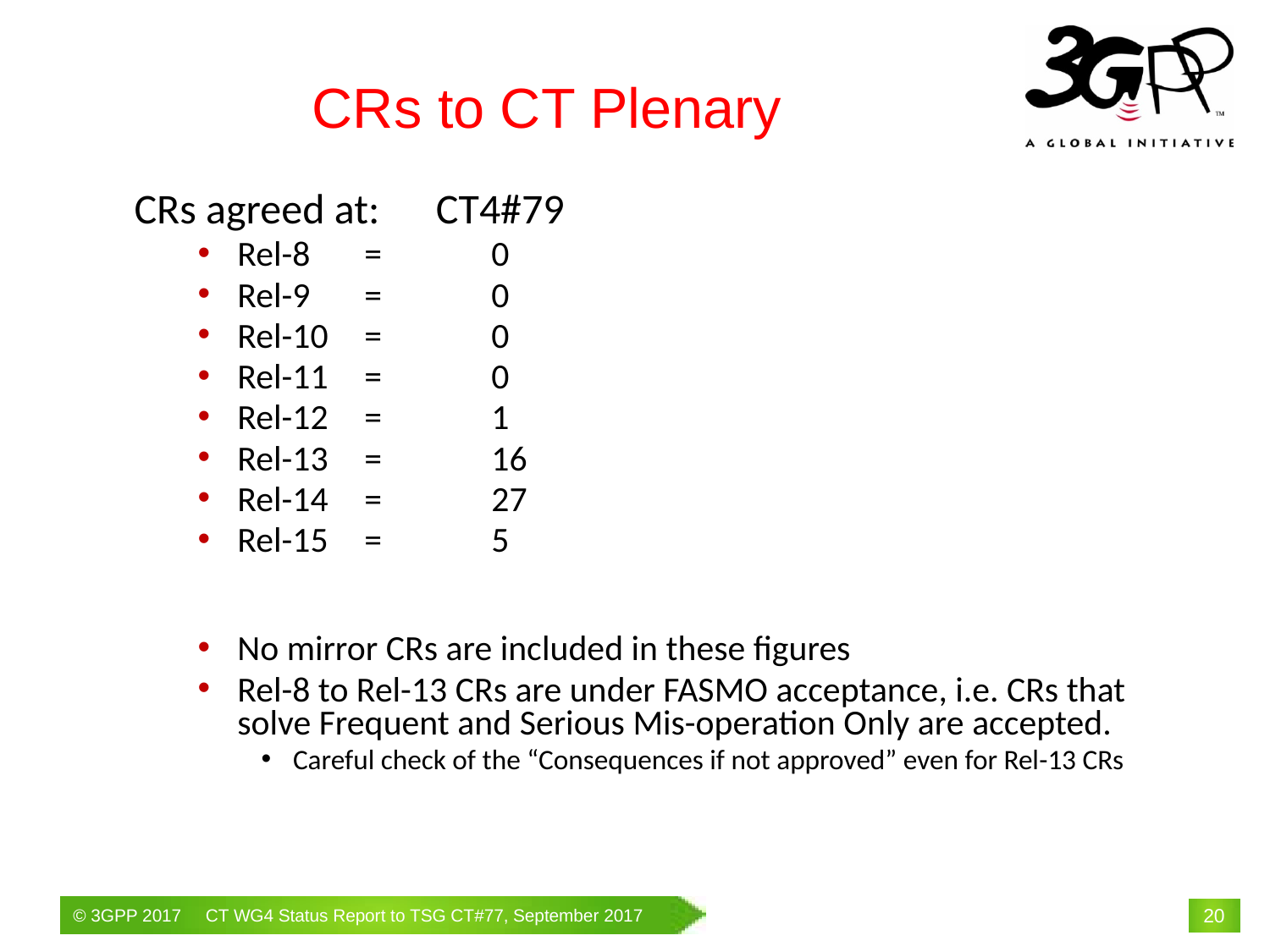

# CRs to CT Plenary
CRs agreed at:	CT4#79
Rel-8	=	0
Rel-9	=	0
Rel-10	=	0
Rel-11	=	0
Rel-12	=	1
Rel-13	=	16
Rel-14	=	27
Rel-15	=	5

No mirror CRs are included in these figures
Rel-8 to Rel-13 CRs are under FASMO acceptance, i.e. CRs that solve Frequent and Serious Mis-operation Only are accepted.
Careful check of the “Consequences if not approved” even for Rel-13 CRs